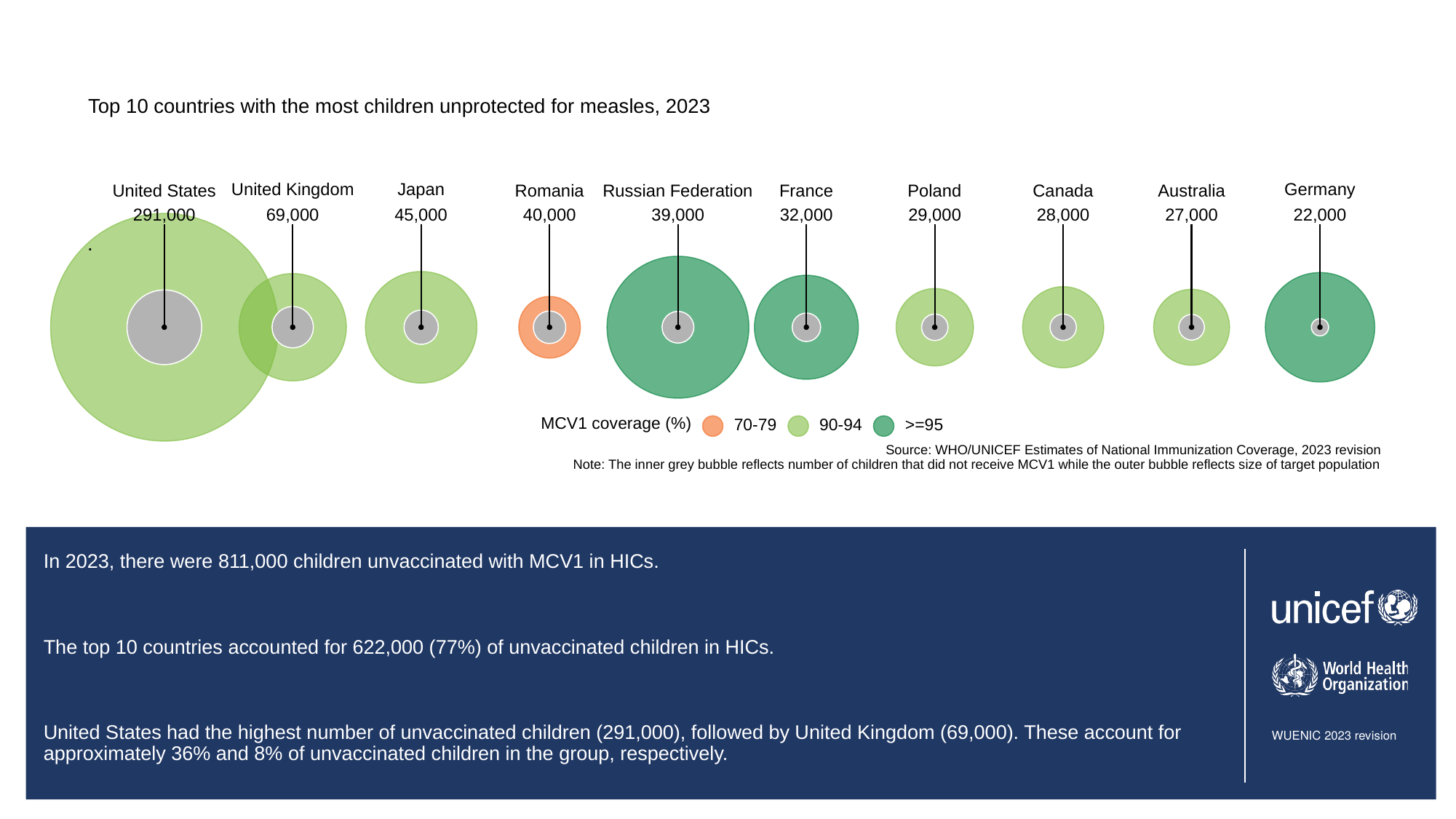

Top 10 countries with the most children unprotected for measles, 2023

Germany
United Kingdom
Japan
United States
Canada
Romania
Russian Federation
France
Poland
Australia

291,000
69,000
45,000
40,000
39,000
32,000
29,000
28,000
27,000
22,000

.

MCV1 coverage (%)
70-79
90-94
>=95
Source: WHO/UNICEF Estimates of National Immunization Coverage, 2023 revision
Note: The inner grey bubble reflects number of children that did not receive MCV1 while the outer bubble reflects size of target population
# In 2023, there were 811,000 children unvaccinated with MCV1 in HICs.

The top 10 countries accounted for 622,000 (77%) of unvaccinated children in HICs.

United States had the highest number of unvaccinated children (291,000), followed by United Kingdom (69,000). These account for approximately 36% and 8% of unvaccinated children in the group, respectively.

Absolute numbers of un- and undervaccinated children is driven by a combination of birth cohort size and programme performance, as such, large birth cohort countries may have a large number of zero-dose children despite higher coverage than other countries.